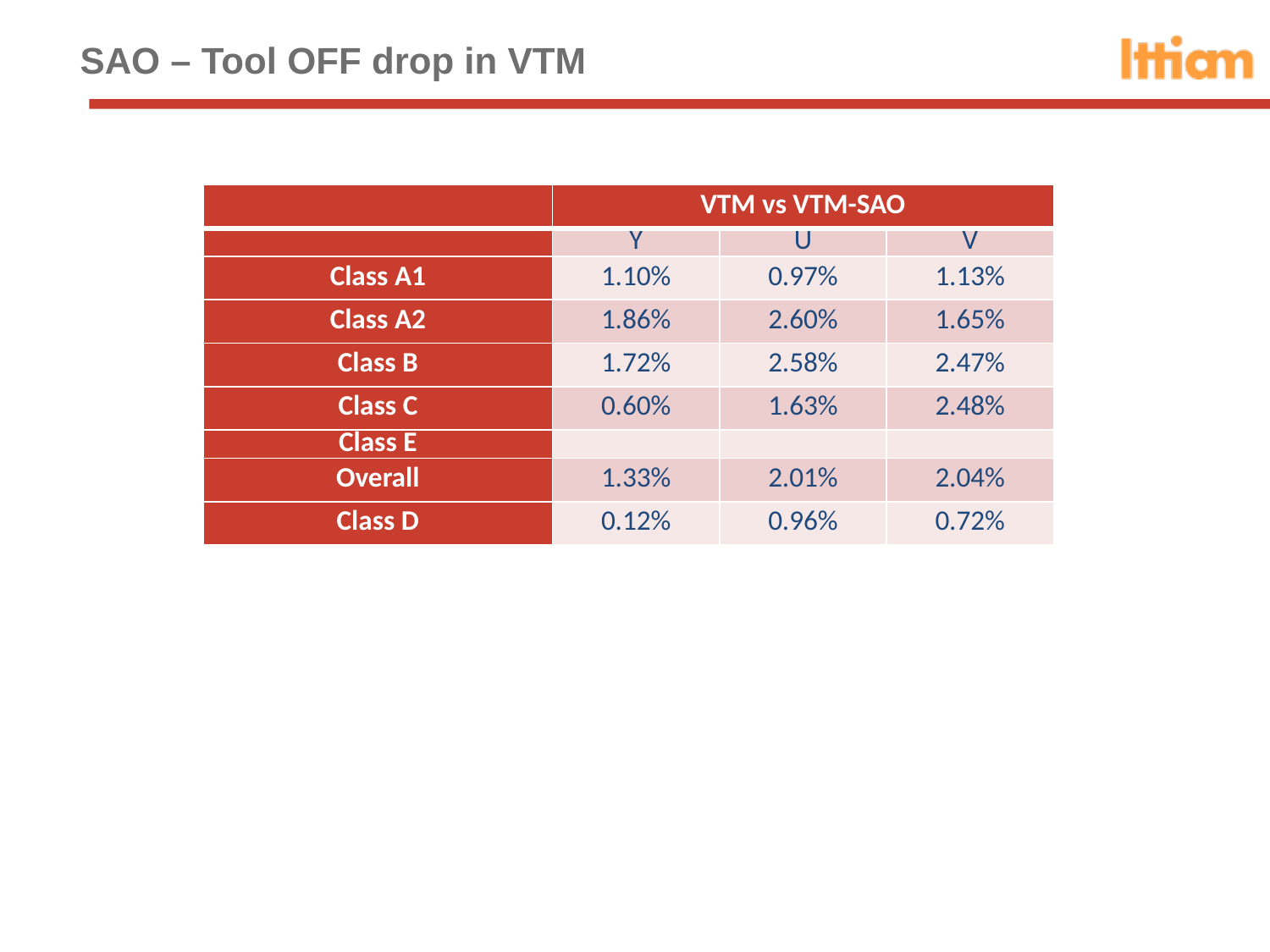

# SAO – Tool OFF drop in VTM
|  | VTM vs VTM-SAO |  |  |
| --- | --- | --- | --- |
|  | Y | U | V |
| Class A1 | 1.10% | 0.97% | 1.13% |
| Class A2 | 1.86% | 2.60% | 1.65% |
| Class B | 1.72% | 2.58% | 2.47% |
| Class C | 0.60% | 1.63% | 2.48% |
| Class E |  |  |  |
| Overall | 1.33% | 2.01% | 2.04% |
| Class D | 0.12% | 0.96% | 0.72% |